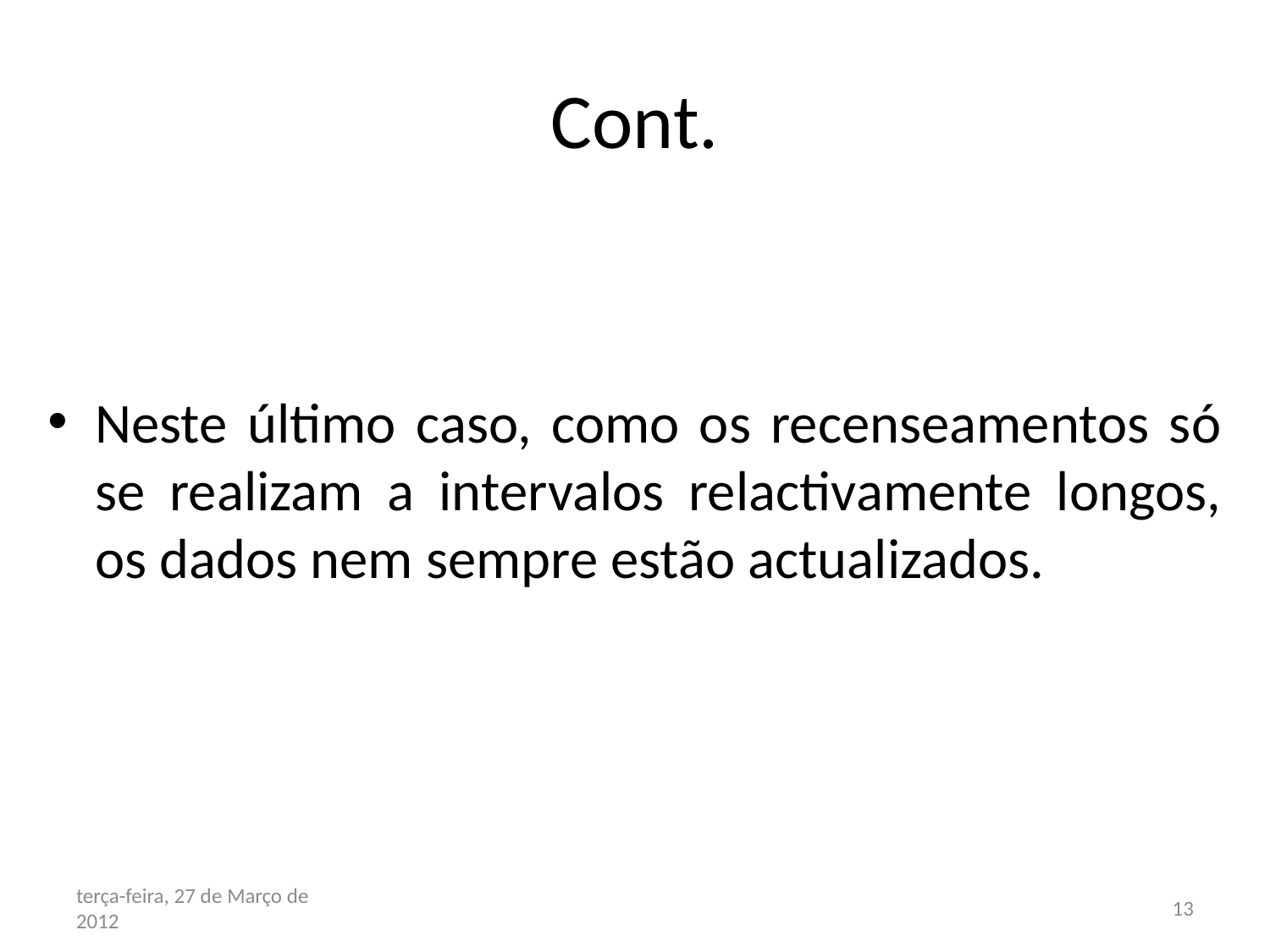

# Cont.

Neste último caso, como os recenseamentos só se realizam a intervalos relactivamente longos, os dados nem sempre estão actualizados.

terça-feira, 27 de Março de 2012
13